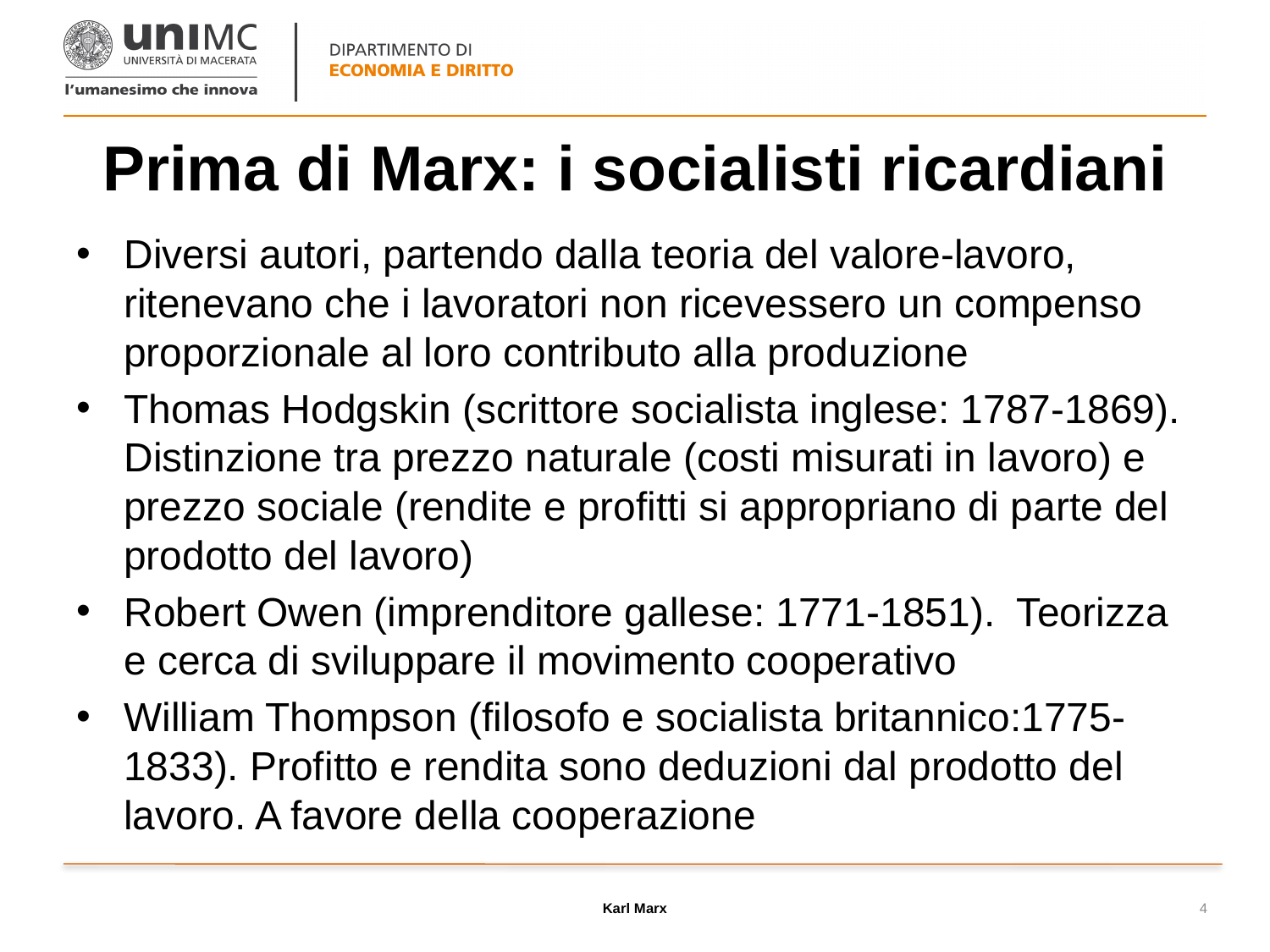

# Prima di Marx: i socialisti ricardiani
Diversi autori, partendo dalla teoria del valore-lavoro, ritenevano che i lavoratori non ricevessero un compenso proporzionale al loro contributo alla produzione
Thomas Hodgskin (scrittore socialista inglese: 1787-1869). Distinzione tra prezzo naturale (costi misurati in lavoro) e prezzo sociale (rendite e profitti si appropriano di parte del prodotto del lavoro)
Robert Owen (imprenditore gallese: 1771-1851).  Teorizza e cerca di sviluppare il movimento cooperativo
William Thompson (filosofo e socialista britannico:1775-1833). Profitto e rendita sono deduzioni dal prodotto del lavoro. A favore della cooperazione
Karl Marx
4